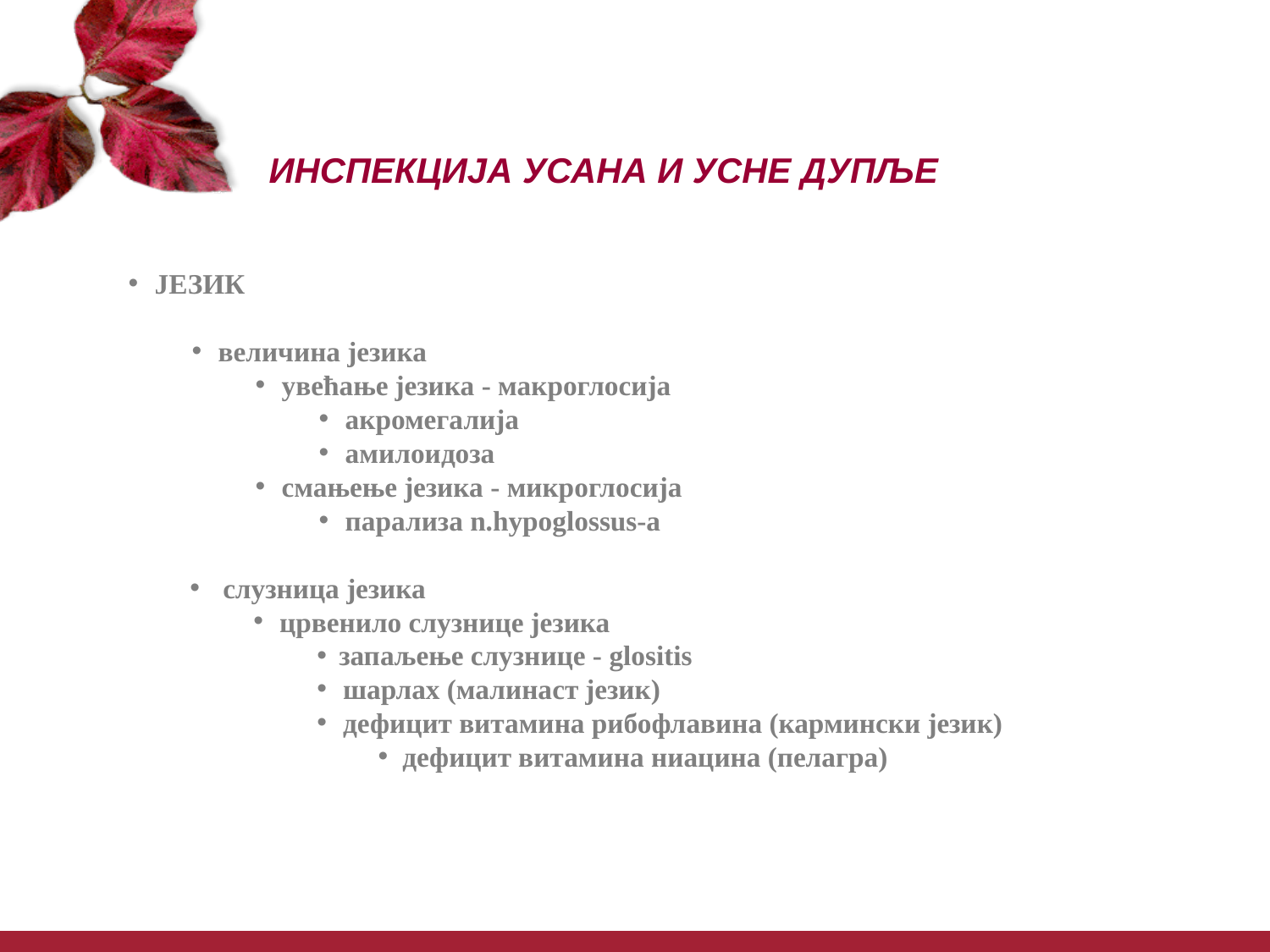

ИНСПЕКЦИЈА УСАНА И УСНЕ ДУПЉЕ

ЈЕЗИК

величина језика
увећање језика - макроглосија
акромегалија
амилоидоза
смањење језика - микроглосија
парализа n.hypoglossus-a

 слузница језика
црвенило слузнице језика
запаљење слузнице - glositis
шарлах (малинаст језик)
дефицит витамина рибофлавина (кармински језик)
дефицит витамина ниацина (пелагра)